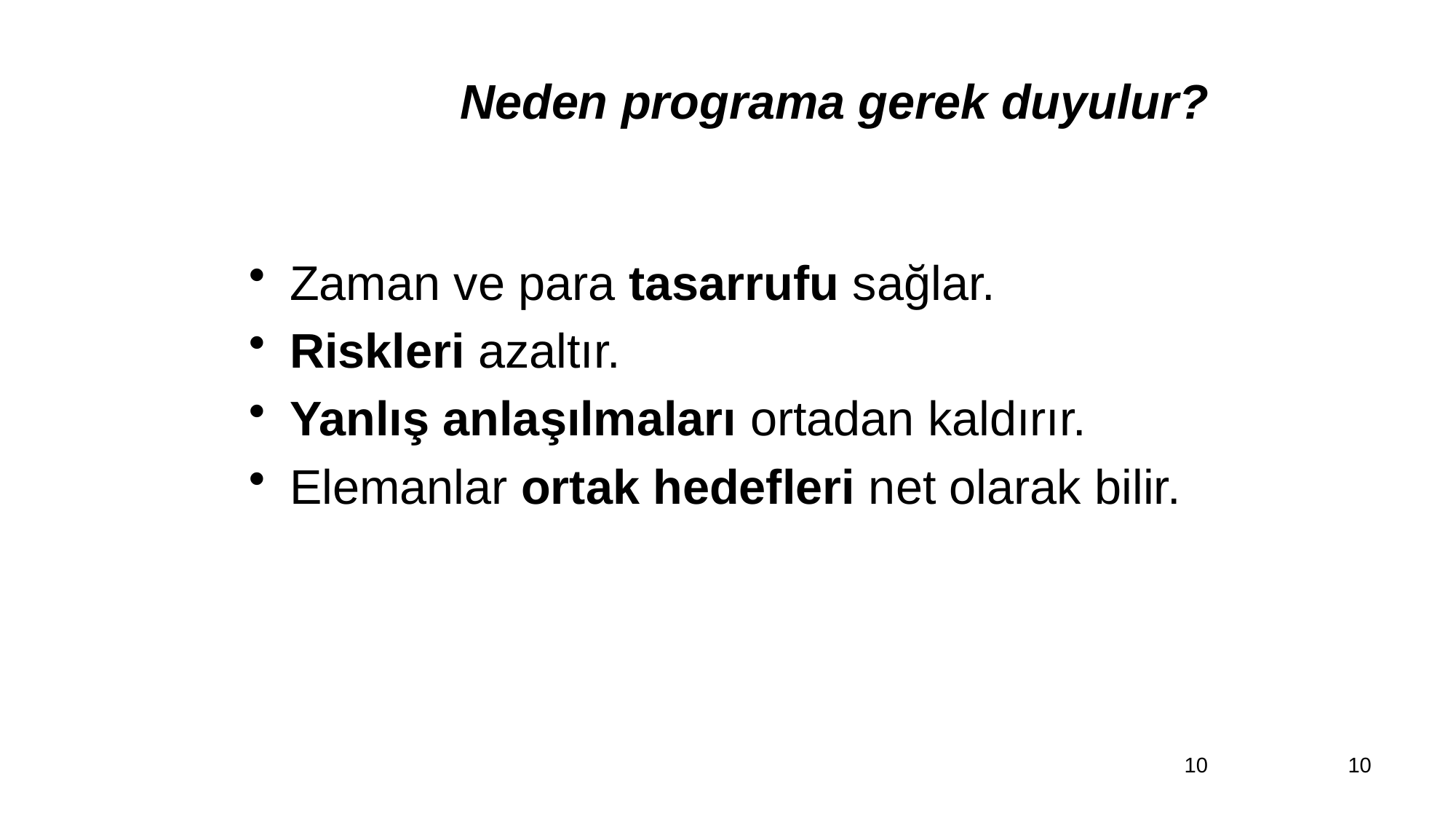

Neden programa gerek duyulur?
Zaman ve para tasarrufu sağlar.
Riskleri azaltır.
Yanlış anlaşılmaları ortadan kaldırır.
Elemanlar ortak hedefleri net olarak bilir.

10
10